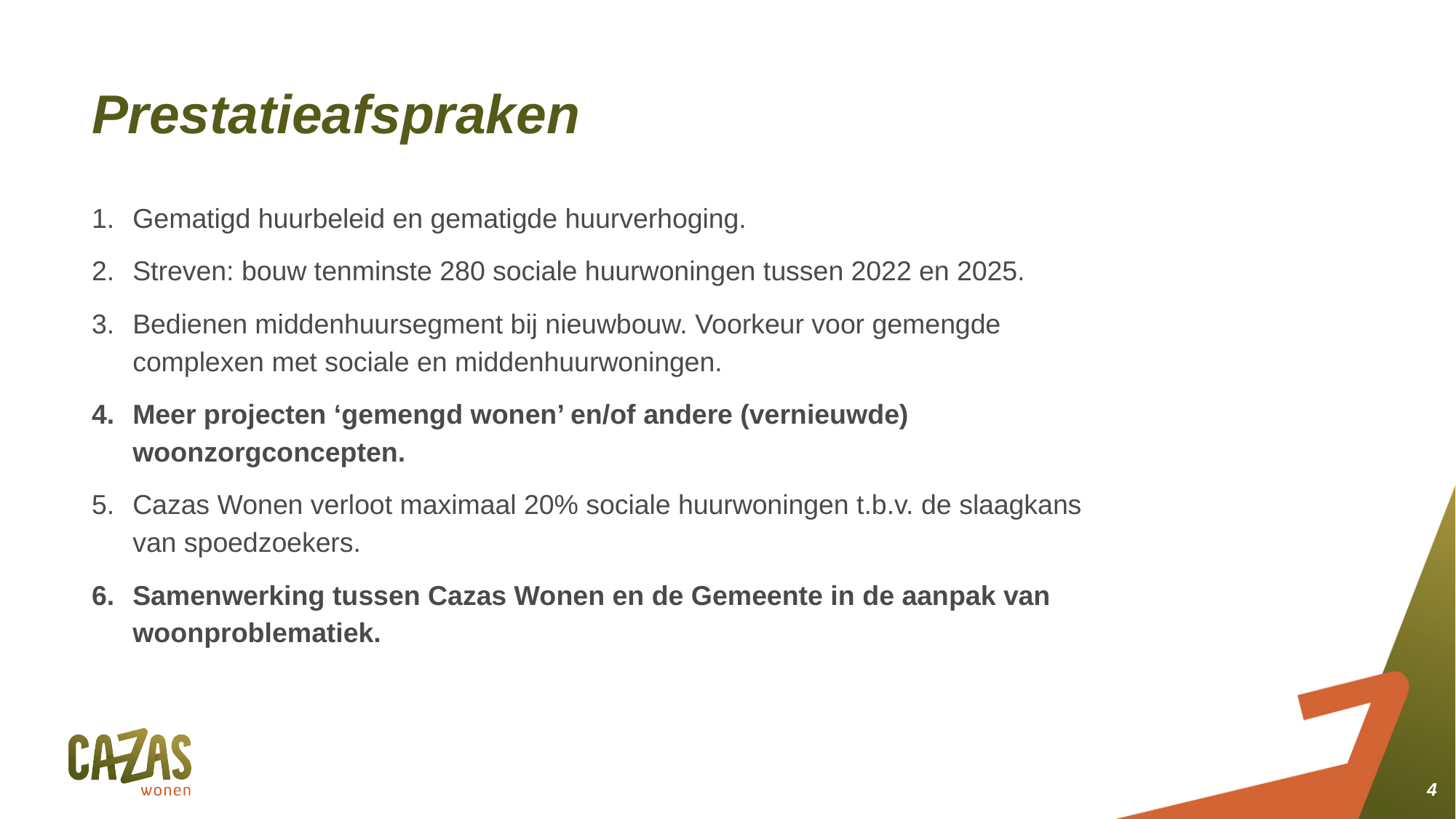

Prestatieafspraken
Gematigd huurbeleid en gematigde huurverhoging.
Streven: bouw tenminste 280 sociale huurwoningen tussen 2022 en 2025.
Bedienen middenhuursegment bij nieuwbouw. Voorkeur voor gemengde complexen met sociale en middenhuurwoningen.
Meer projecten ‘gemengd wonen’ en/of andere (vernieuwde) woonzorgconcepten.
Cazas Wonen verloot maximaal 20% sociale huurwoningen t.b.v. de slaagkans van spoedzoekers.
Samenwerking tussen Cazas Wonen en de Gemeente in de aanpak van woonproblematiek.
4